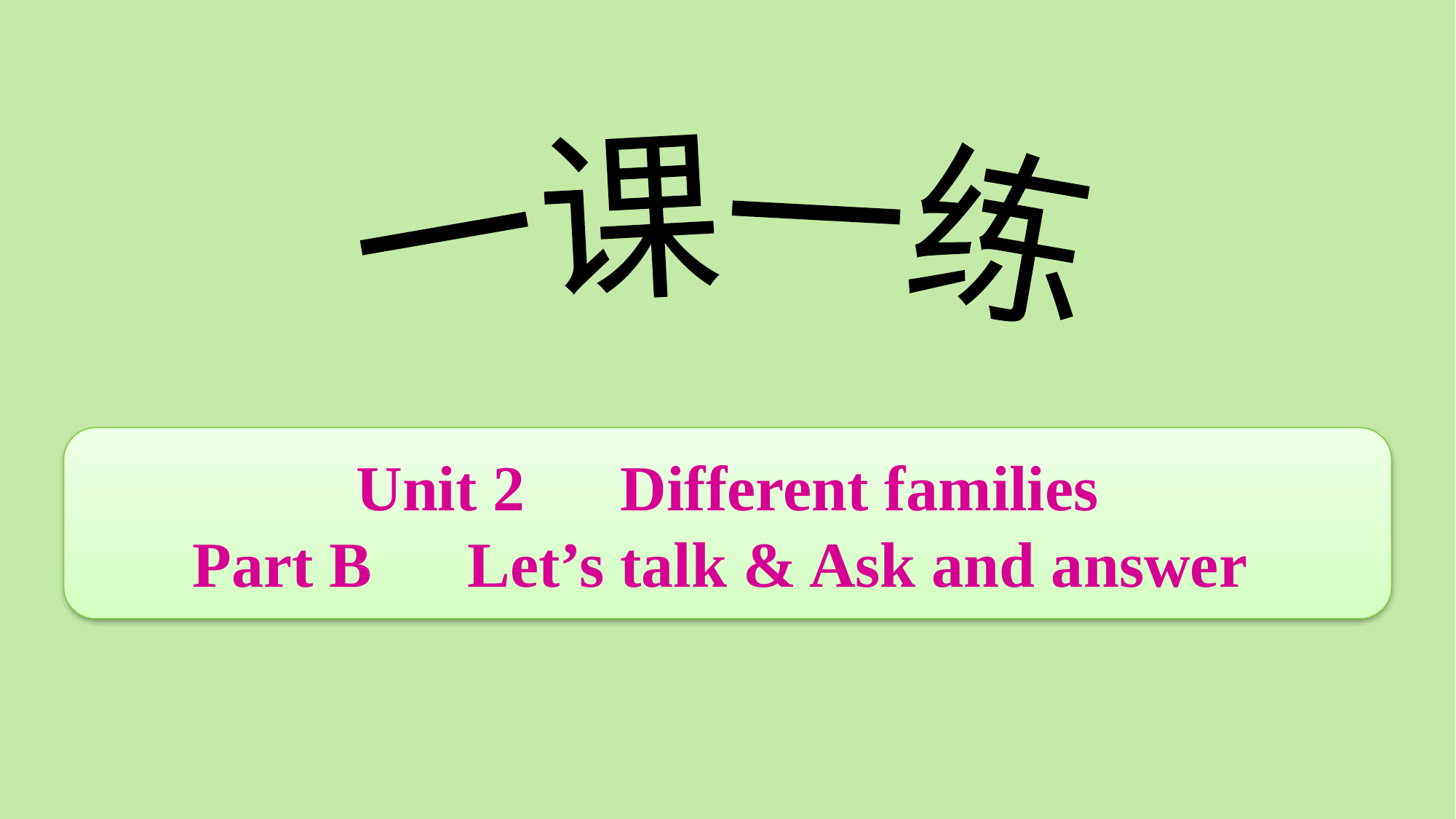

Unit 2　Different families
Part B　Let’s talk & Ask and answer